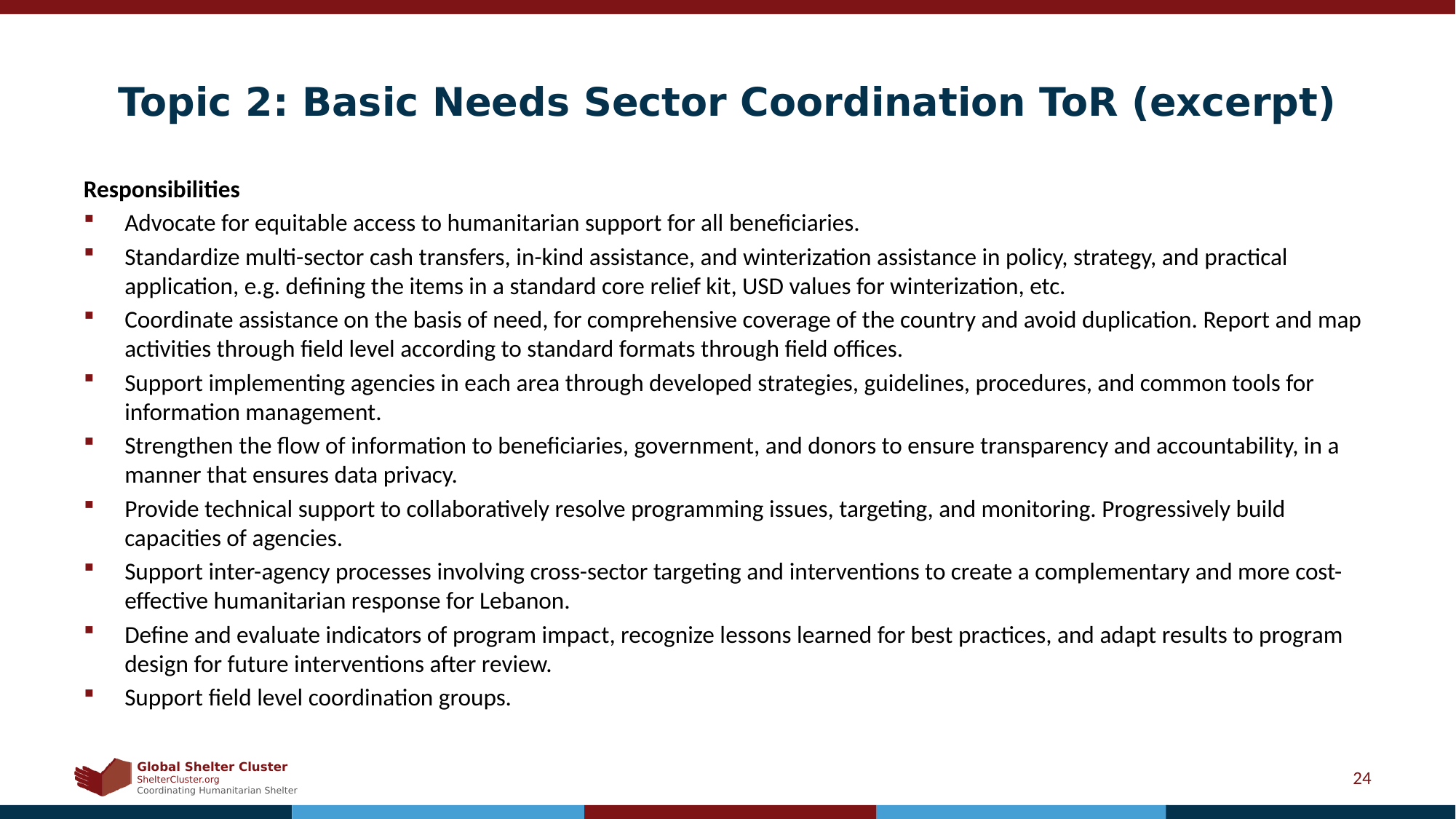

# Topic 2: Basic Needs Sector Coordination ToR (excerpt)
Responsibilities
Advocate for equitable access to humanitarian support for all beneficiaries.
Standardize multi-sector cash transfers, in-kind assistance, and winterization assistance in policy, strategy, and practical application, e.g. defining the items in a standard core relief kit, USD values for winterization, etc.
Coordinate assistance on the basis of need, for comprehensive coverage of the country and avoid duplication. Report and map activities through field level according to standard formats through field offices.
Support implementing agencies in each area through developed strategies, guidelines, procedures, and common tools for information management.
Strengthen the flow of information to beneficiaries, government, and donors to ensure transparency and accountability, in a manner that ensures data privacy.
Provide technical support to collaboratively resolve programming issues, targeting, and monitoring. Progressively build capacities of agencies.
Support inter-agency processes involving cross-sector targeting and interventions to create a complementary and more cost-effective humanitarian response for Lebanon.
Define and evaluate indicators of program impact, recognize lessons learned for best practices, and adapt results to program design for future interventions after review.
Support field level coordination groups.
24